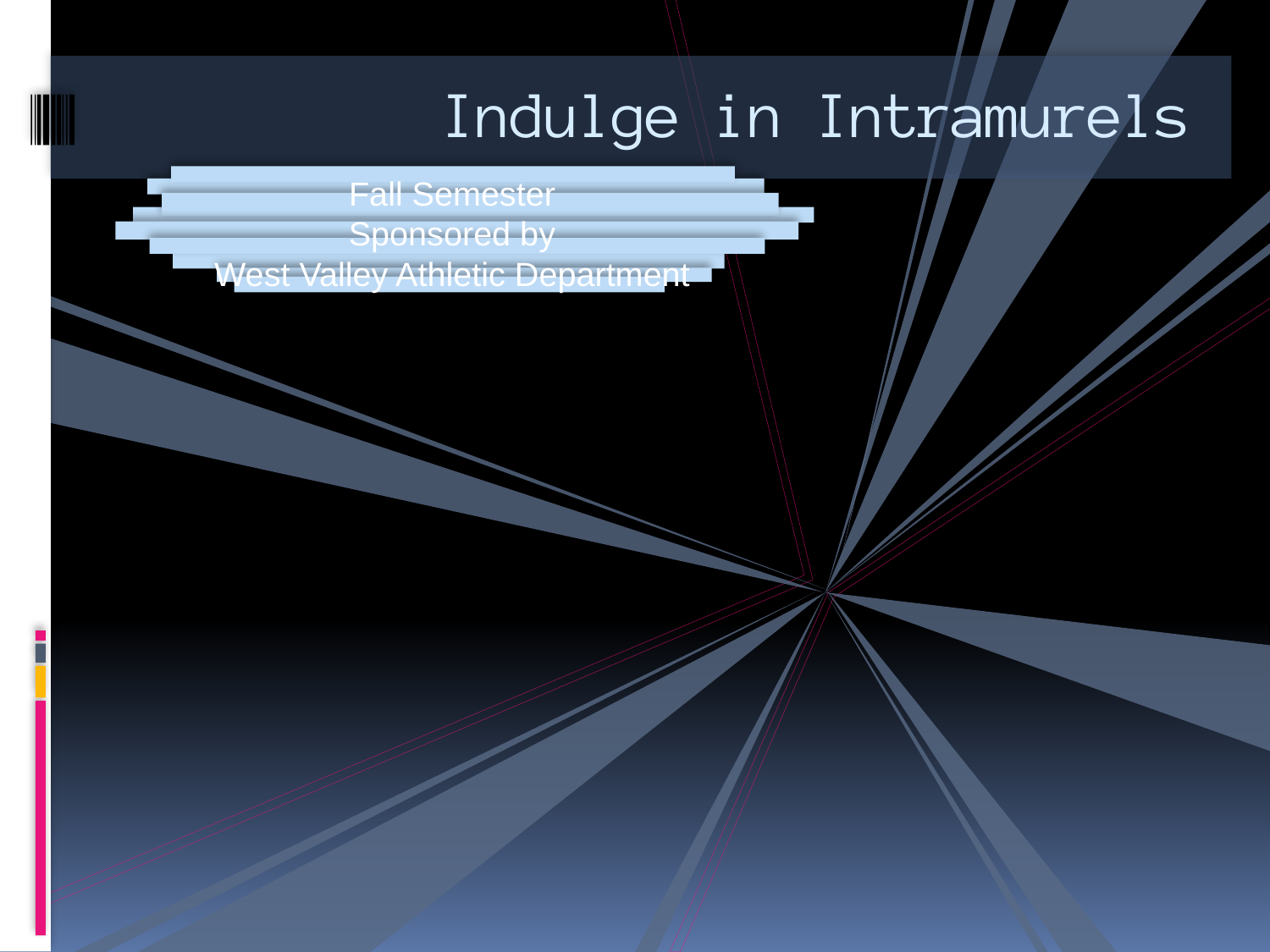

# Indulge in Intramurels
Fall Semester
Sponsored by
West Valley Athletic Department